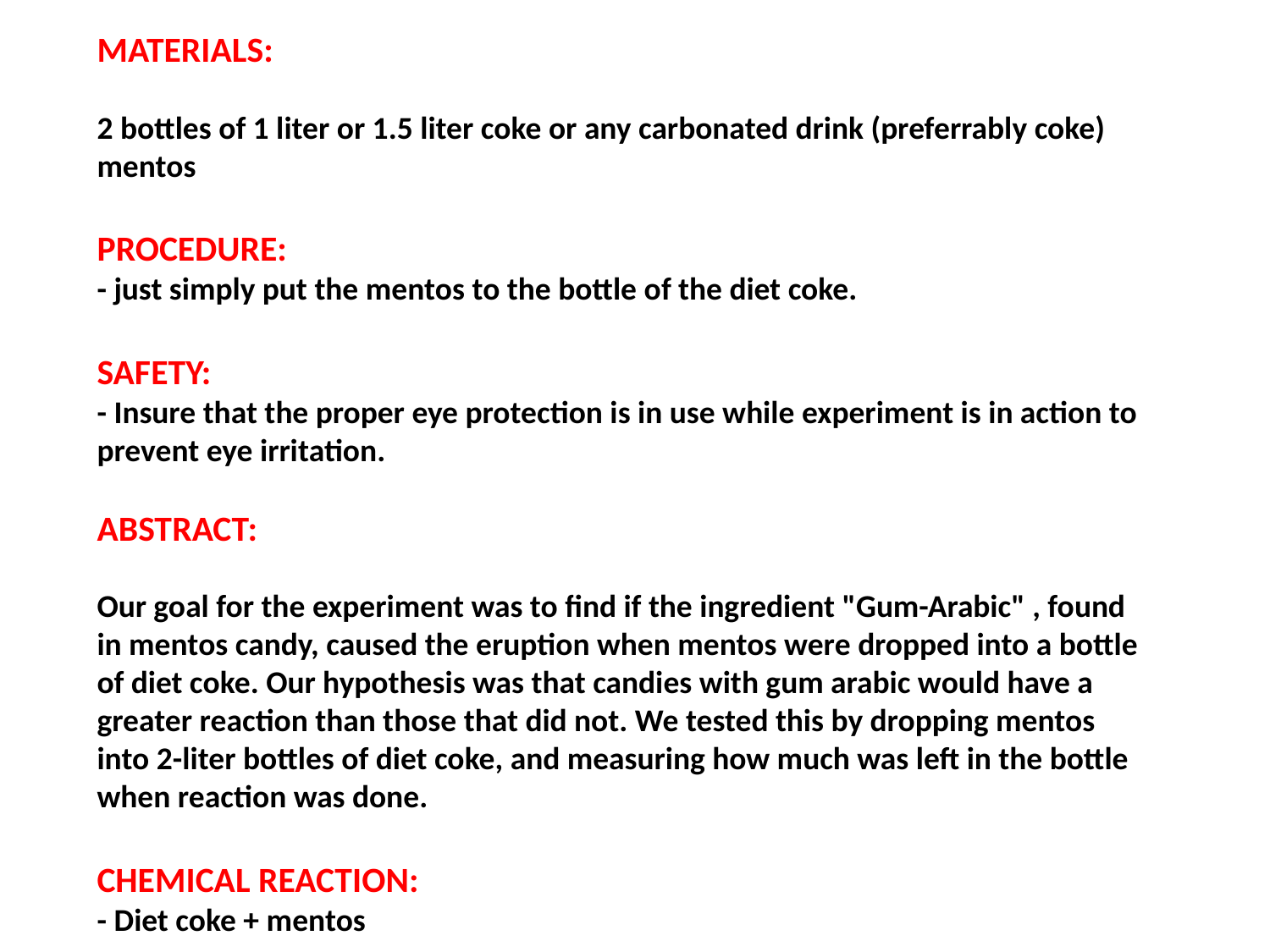

MATERIALS:
2 bottles of 1 liter or 1.5 liter coke or any carbonated drink (preferrably coke)
mentos
PROCEDURE:
- just simply put the mentos to the bottle of the diet coke.
SAFETY:
- Insure that the proper eye protection is in use while experiment is in action to prevent eye irritation.
ABSTRACT:
Our goal for the experiment was to find if the ingredient "Gum-Arabic" , found in mentos candy, caused the eruption when mentos were dropped into a bottle of diet coke. Our hypothesis was that candies with gum arabic would have a greater reaction than those that did not. We tested this by dropping mentos into 2-liter bottles of diet coke, and measuring how much was left in the bottle when reaction was done.
CHEMICAL REACTION:
- Diet coke + mentos